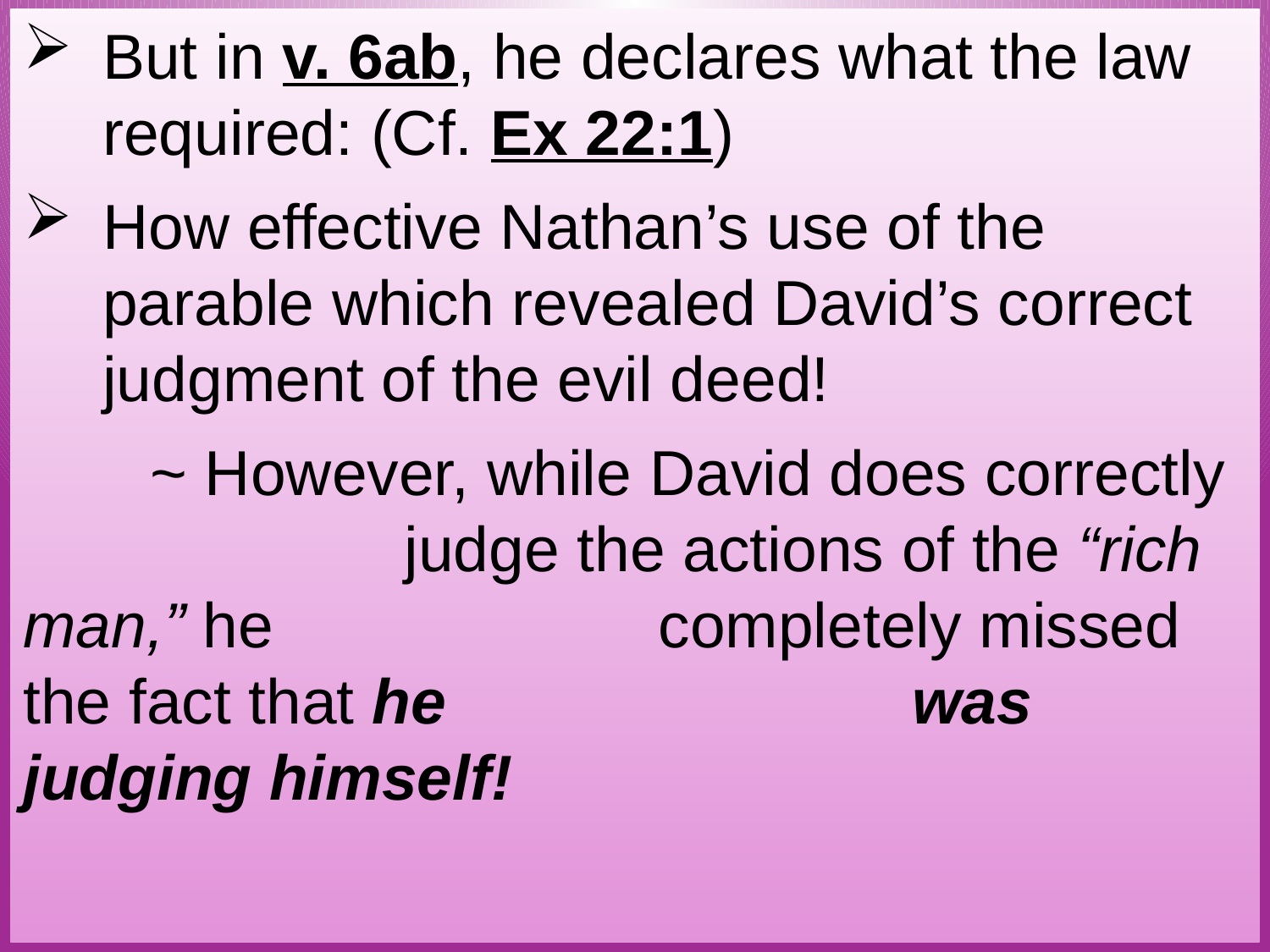

But in v. 6ab, he declares what the law required: (Cf. Ex 22:1)
How effective Nathan’s use of the parable which revealed David’s correct judgment of the evil deed!
	~ However, while David does correctly 			judge the actions of the “rich man,” he 			completely missed the fact that he 				was judging himself!